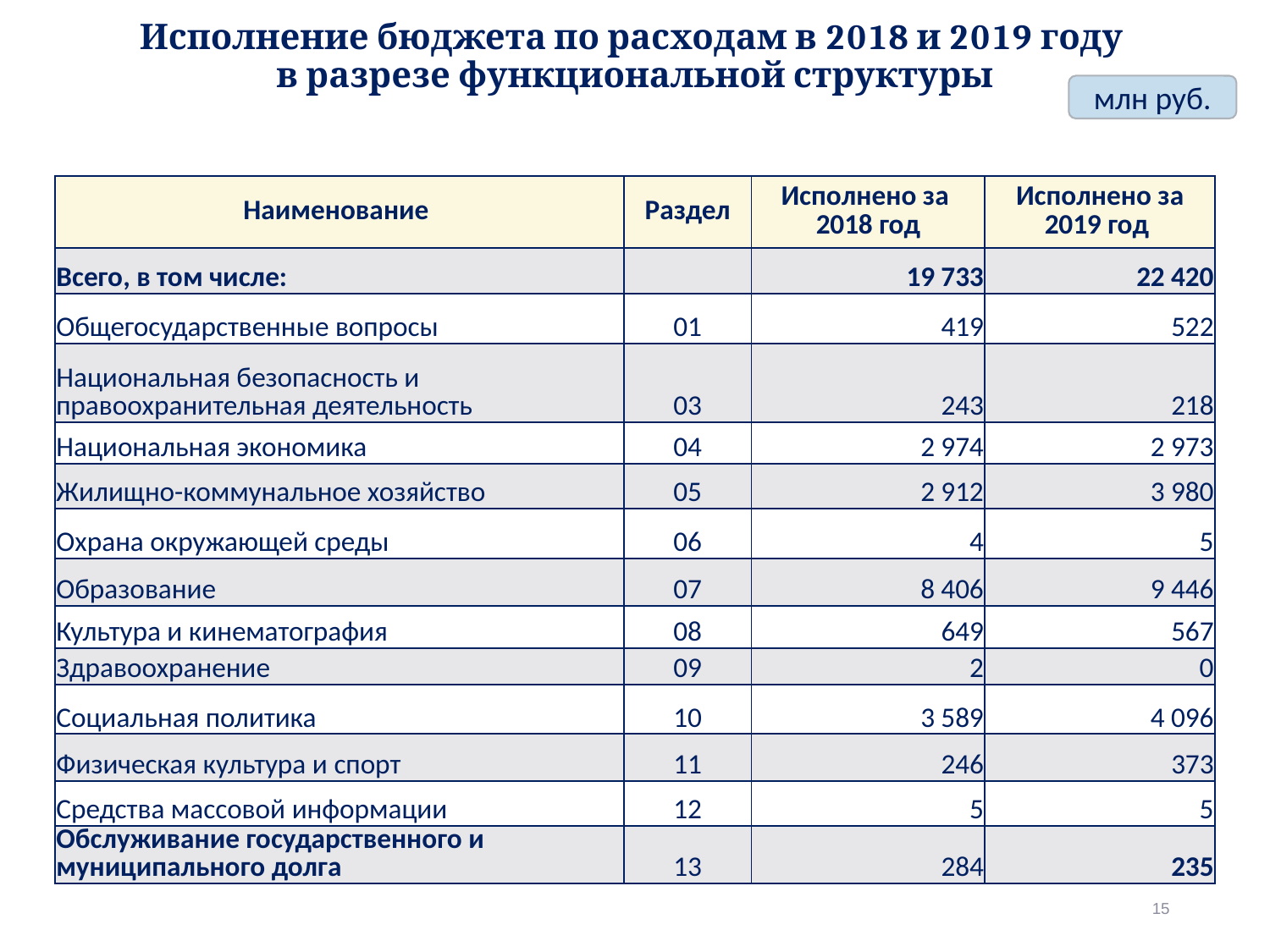

# Исполнение бюджета по расходам в 2018 и 2019 году в разрезе функциональной структуры
млн руб.
| Наименование | Раздел | Исполнено за 2018 год | Исполнено за 2019 год |
| --- | --- | --- | --- |
| Всего, в том числе: |  | 19 733 | 22 420 |
| Общегосударственные вопросы | 01 | 419 | 522 |
| Национальная безопасность и правоохранительная деятельность | 03 | 243 | 218 |
| Национальная экономика | 04 | 2 974 | 2 973 |
| Жилищно-коммунальное хозяйство | 05 | 2 912 | 3 980 |
| Охрана окружающей среды | 06 | 4 | 5 |
| Образование | 07 | 8 406 | 9 446 |
| Культура и кинематография | 08 | 649 | 567 |
| Здравоохранение | 09 | 2 | 0 |
| Социальная политика | 10 | 3 589 | 4 096 |
| Физическая культура и спорт | 11 | 246 | 373 |
| Средства массовой информации | 12 | 5 | 5 |
| Обслуживание государственного и муниципального долга | 13 | 284 | 235 |
15